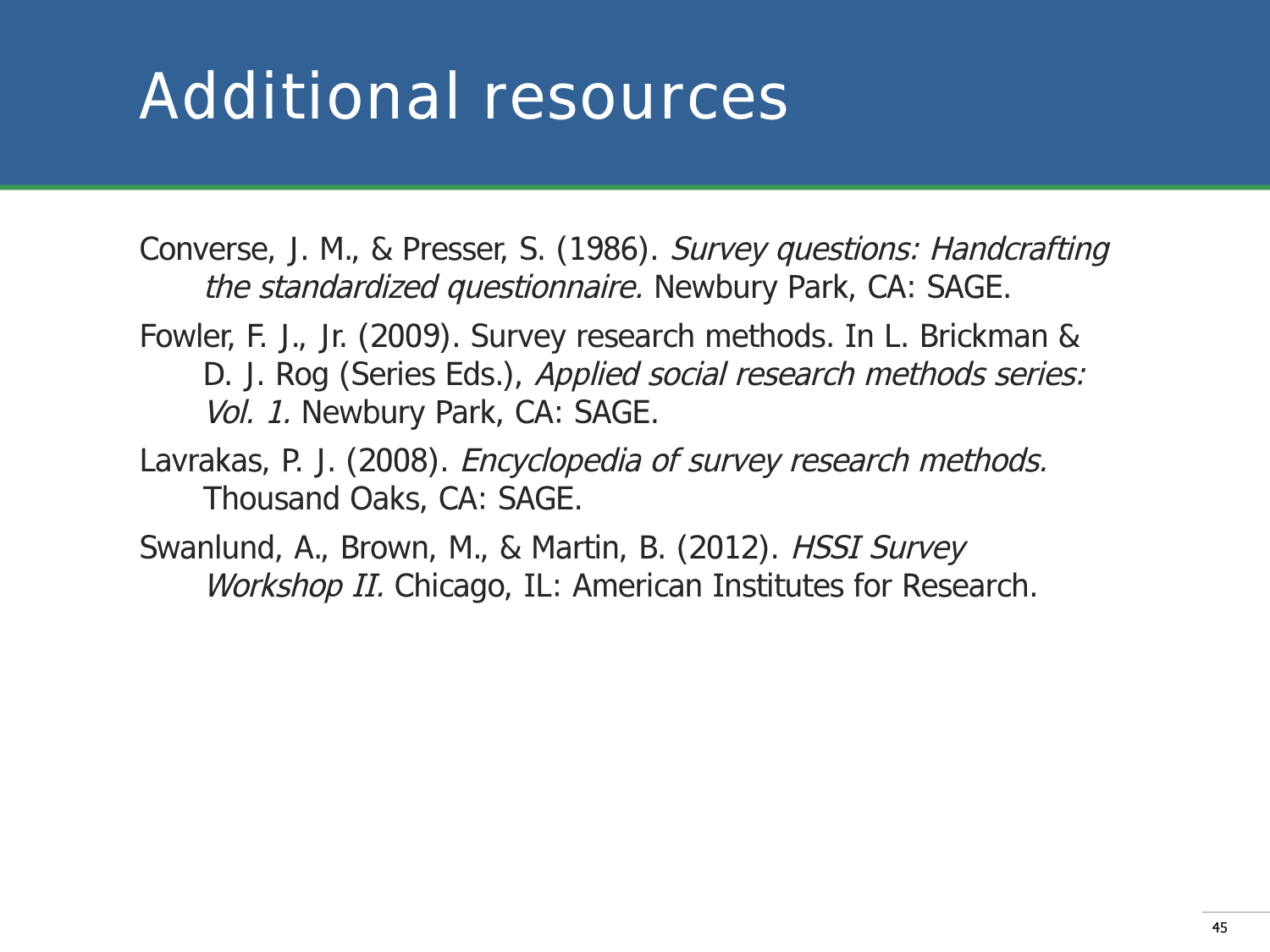

# Additional resources
Converse, J. M., & Presser, S. (1986). Survey questions: Handcrafting the standardized questionnaire. Newbury Park, CA: SAGE.
Fowler, F. J., Jr. (2009). Survey research methods. In L. Brickman &
D. J. Rog (Series Eds.), Applied social research methods series: Vol. 1. Newbury Park, CA: SAGE.
Lavrakas, P. J. (2008). Encyclopedia of survey research methods. Thousand Oaks, CA: SAGE.
Swanlund, A., Brown, M., & Martin, B. (2012). HSSI Survey
Workshop II. Chicago, IL: American Institutes for Research.
45